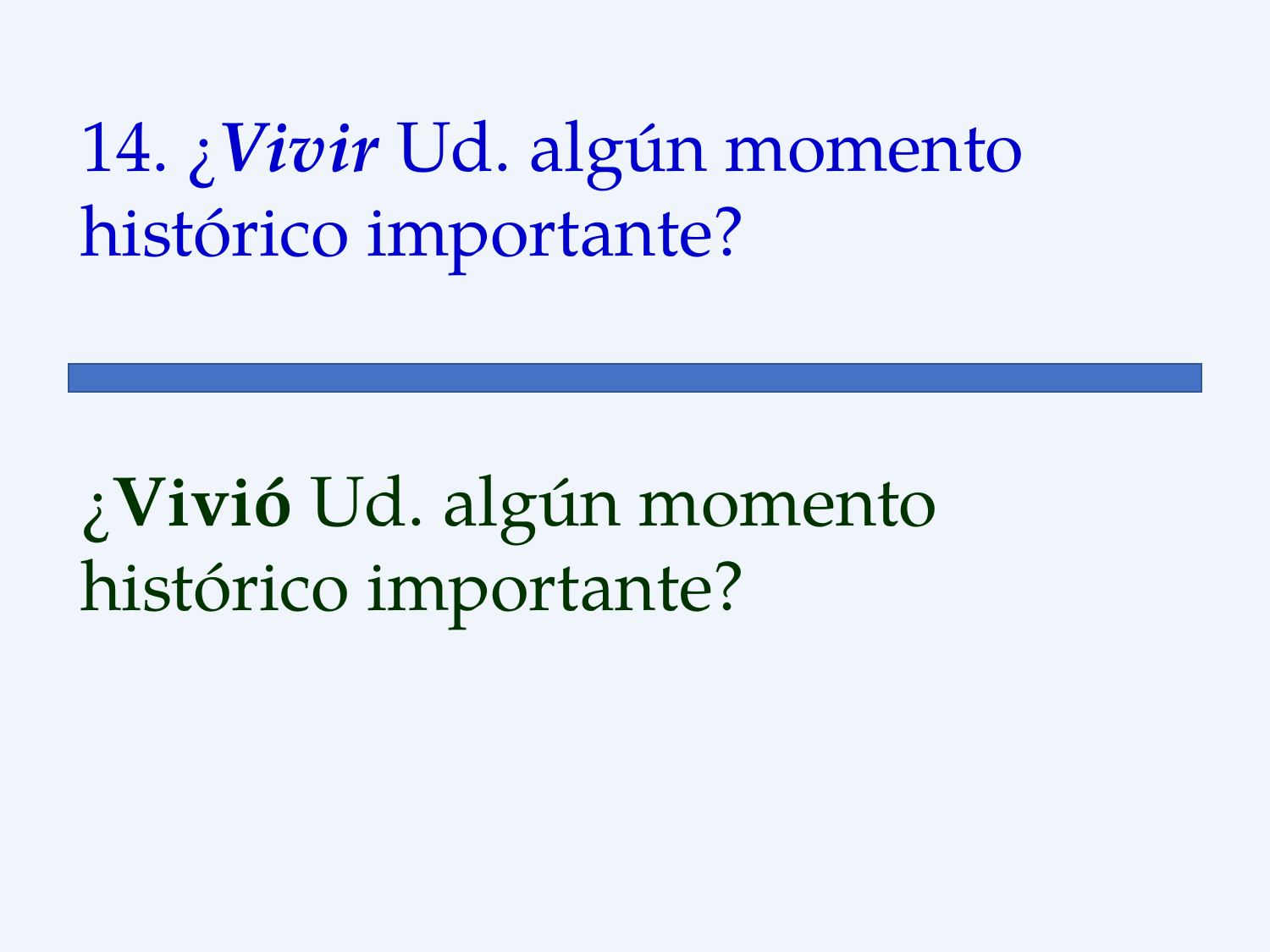

14. ¿Vivir Ud. algún momento histórico importante?

¿Vivió Ud. algún momento histórico importante?